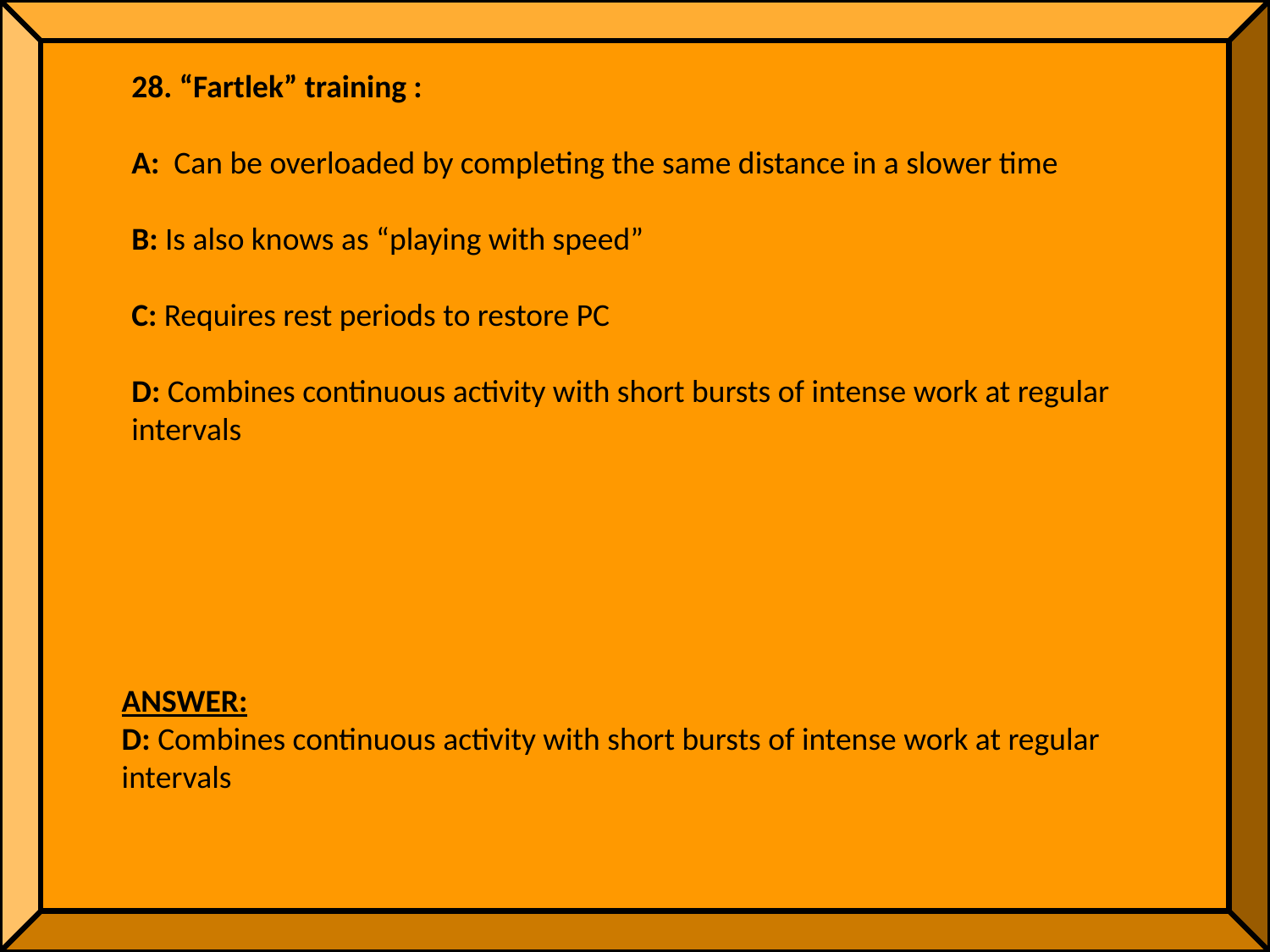

28. “Fartlek” training :

A:  Can be overloaded by completing the same distance in a slower time

B: Is also knows as “playing with speed”

C: Requires rest periods to restore PC

D: Combines continuous activity with short bursts of intense work at regular intervals

ANSWER:
D: Combines continuous activity with short bursts of intense work at regular intervals